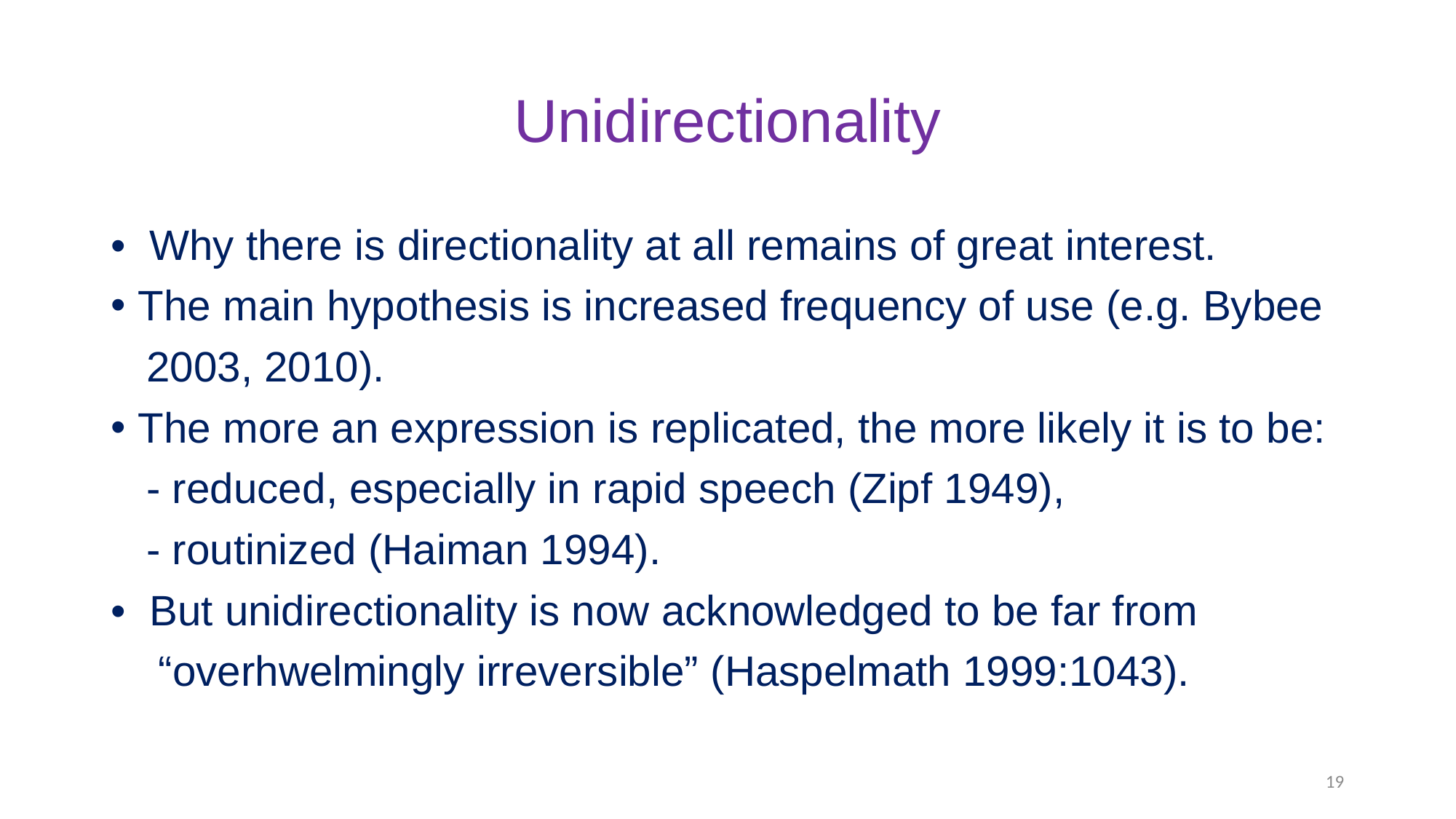

# Unidirectionality
•  Why there is directionality at all remains of great interest.
The main hypothesis is increased frequency of use (e.g. Bybee
   2003, 2010).
The more an expression is replicated, the more likely it is to be:
   - reduced, especially in rapid speech (Zipf 1949),
   - routinized (Haiman 1994).
•  But unidirectionality is now acknowledged to be far from
    “overhwelmingly irreversible” (Haspelmath 1999:1043).
19